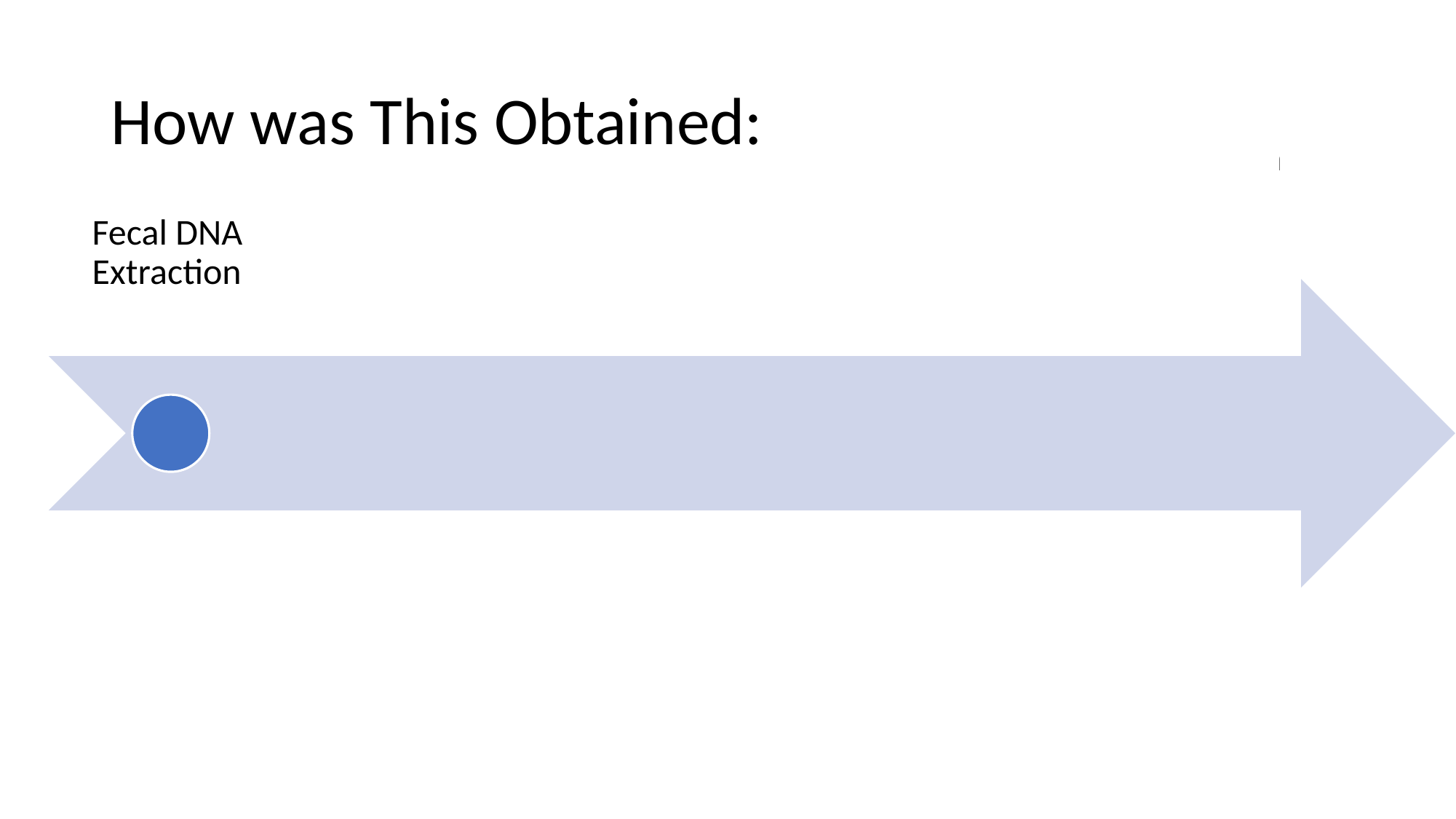

# How was This Obtained:
Fecal DNA Extraction

16S DNA Amplification

Illumina Sequencing

Integrated Microbiome Resource Pipeline
Microbiome Helper
Qiime Pie/Bar/Area Charts and Beta-Diversity Analysis